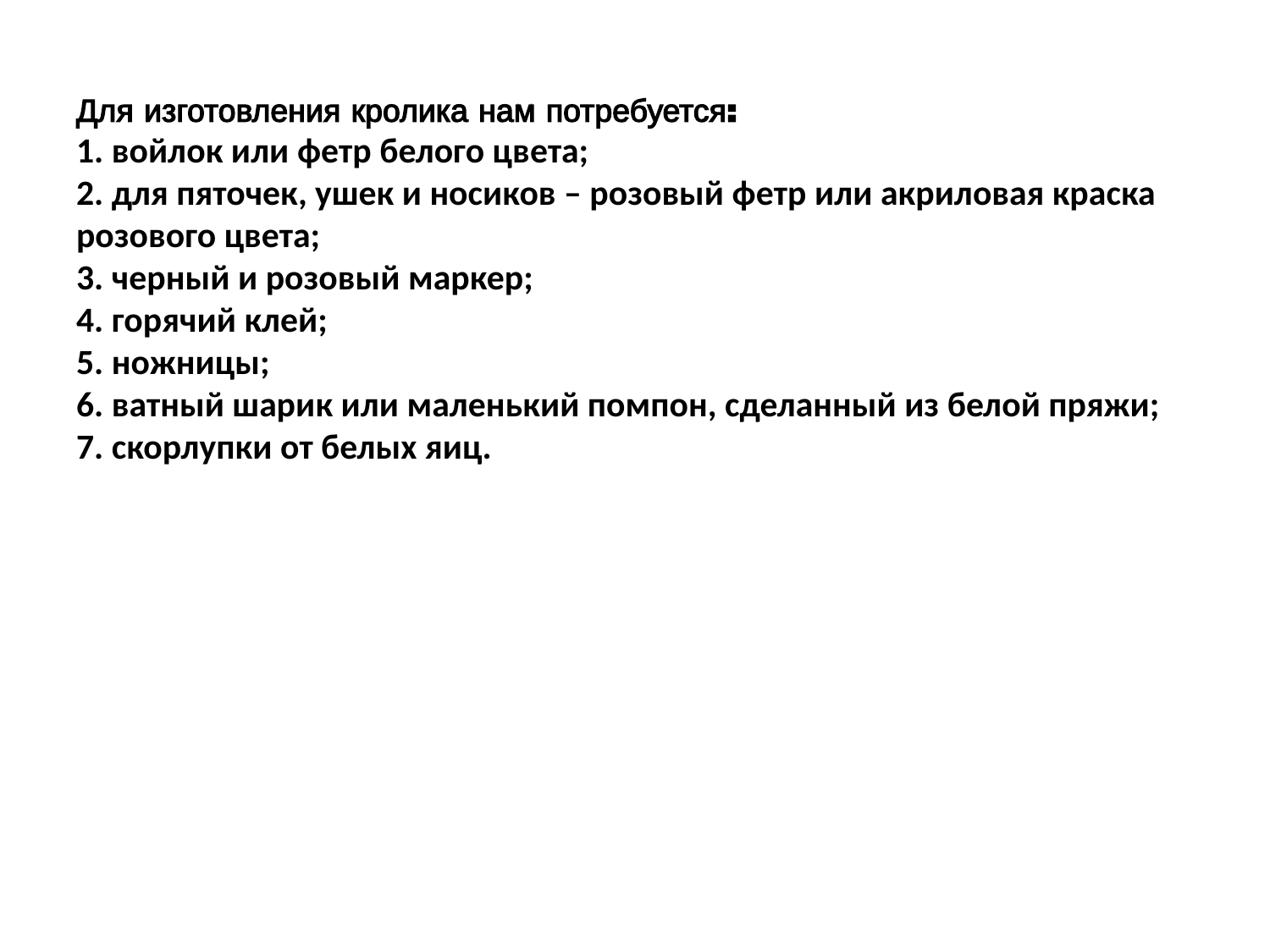

# Для изготовления кролика нам потребуется: 1. войлок или фетр белого цвета; 2. для пяточек, ушек и носиков – розовый фетр или акриловая краска розового цвета; 3. черный и розовый маркер; 4. горячий клей; 5. ножницы; 6. ватный шарик или маленький помпон, сделанный из белой пряжи; 7. скорлупки от белых яиц.